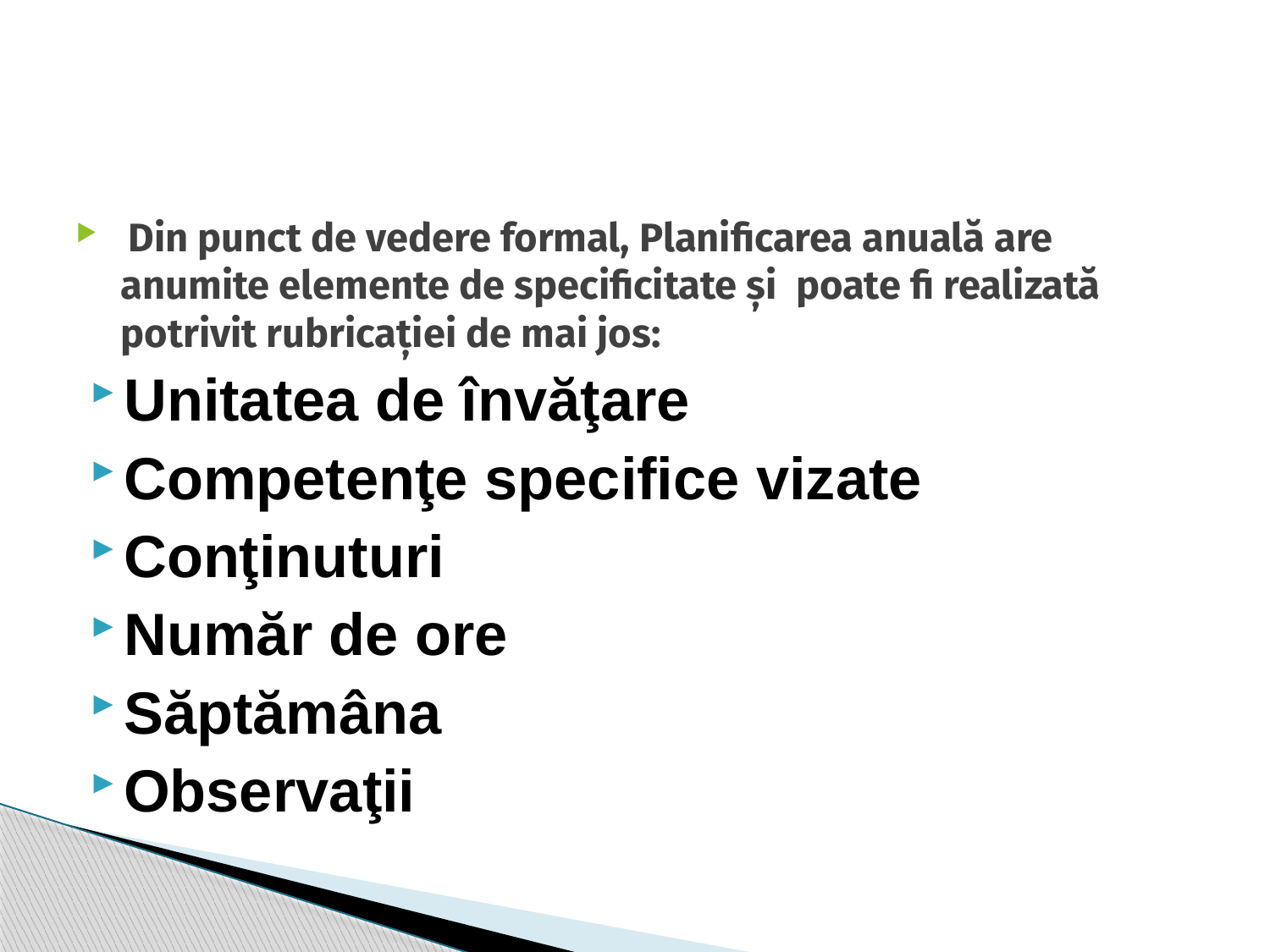

#
 Din punct de vedere formal, Planificarea anuală are anumite elemente de specificitate și  poate fi realizată potrivit rubricaţiei de mai jos:
Unitatea de învăţare
Competenţe specifice vizate
Conţinuturi
Număr de ore
Săptămâna
Observaţii